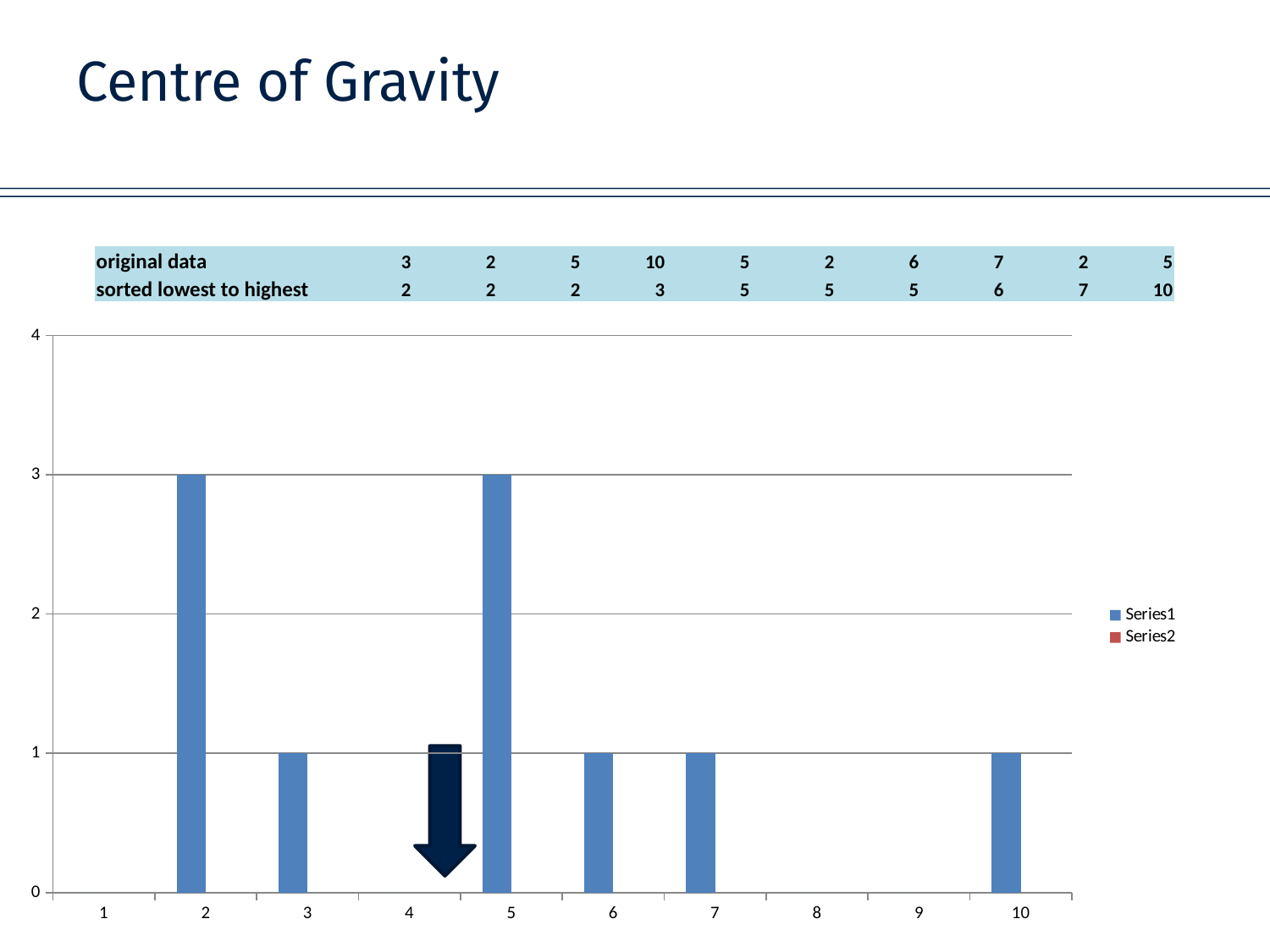

# Centre of Gravity
| original data | 3 | 2 | 5 | 10 | 5 | 2 | 6 | 7 | 2 | 5 |
| --- | --- | --- | --- | --- | --- | --- | --- | --- | --- | --- |
| sorted lowest to highest | 2 | 2 | 2 | 3 | 5 | 5 | 5 | 6 | 7 | 10 |

### Chart

| Category |  |  |
|---|---|---|